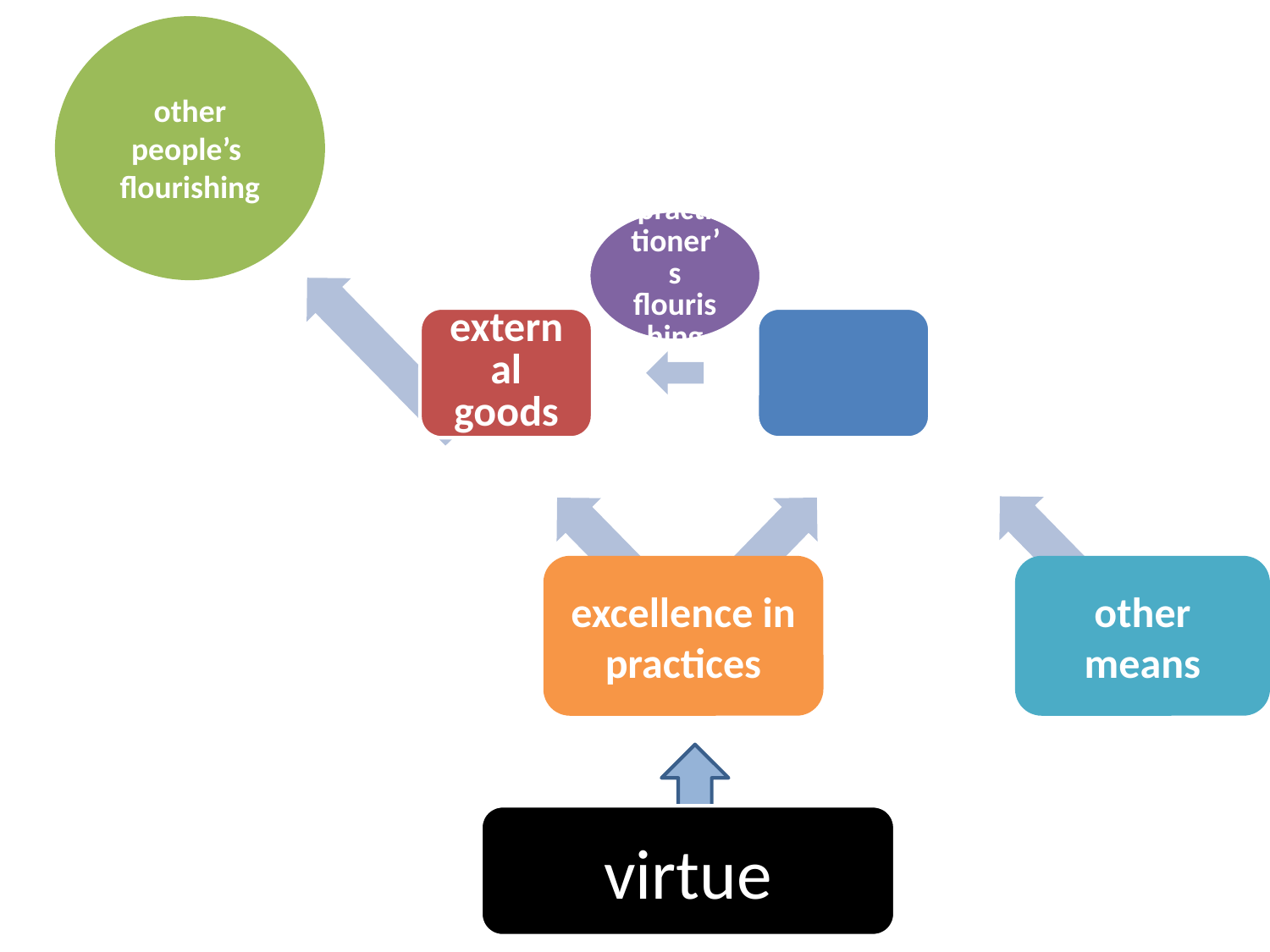

other people’s  flourishing
practitioner’s flourishing
external goods

excellence in practices
other means

virtue